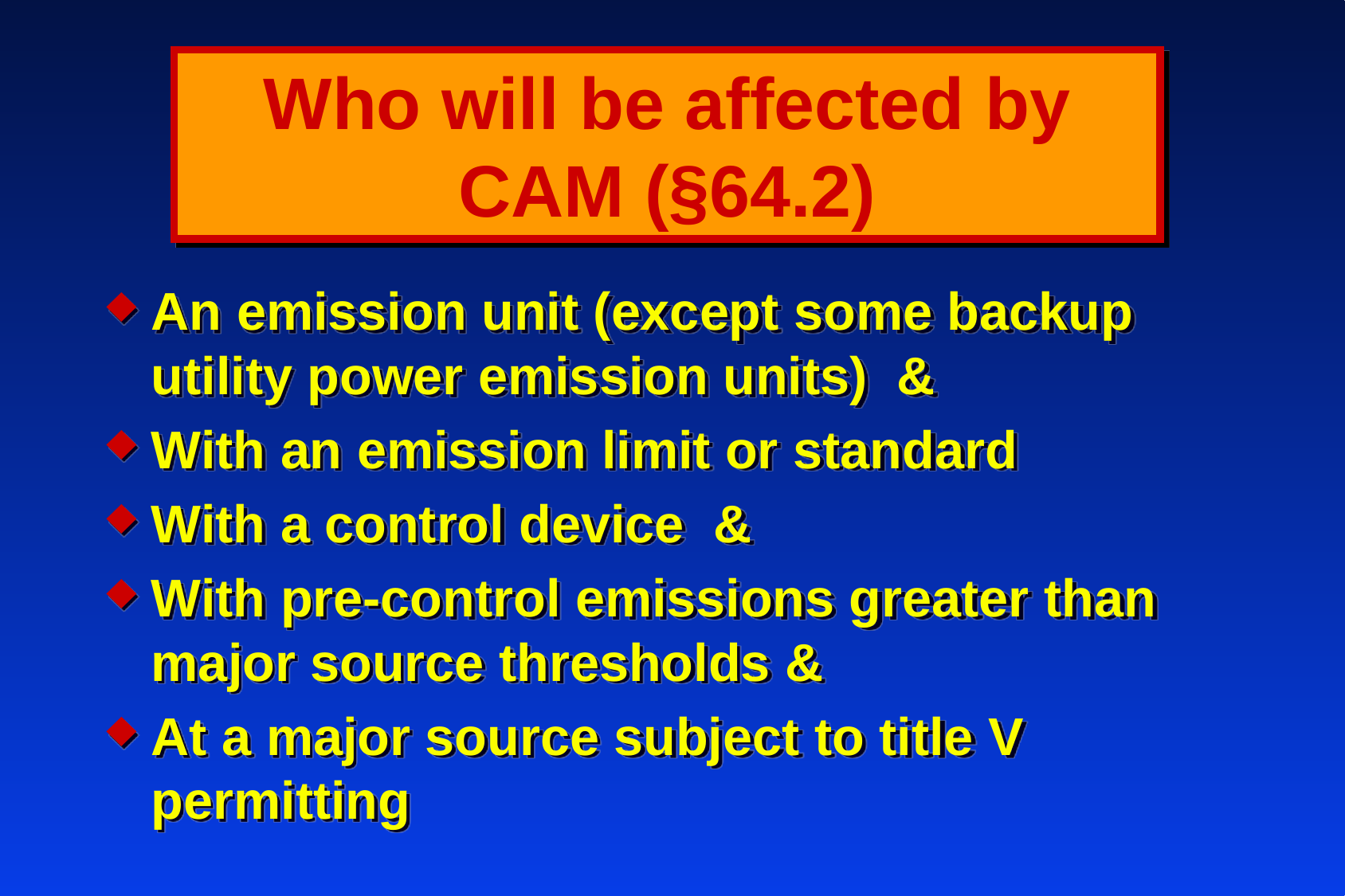

# Who will be affected by CAM (§64.2)
An emission unit (except some backup utility power emission units)  &
With an emission limit or standard
With a control device  &
With pre-control emissions greater than major source thresholds &
At a major source subject to title V permitting